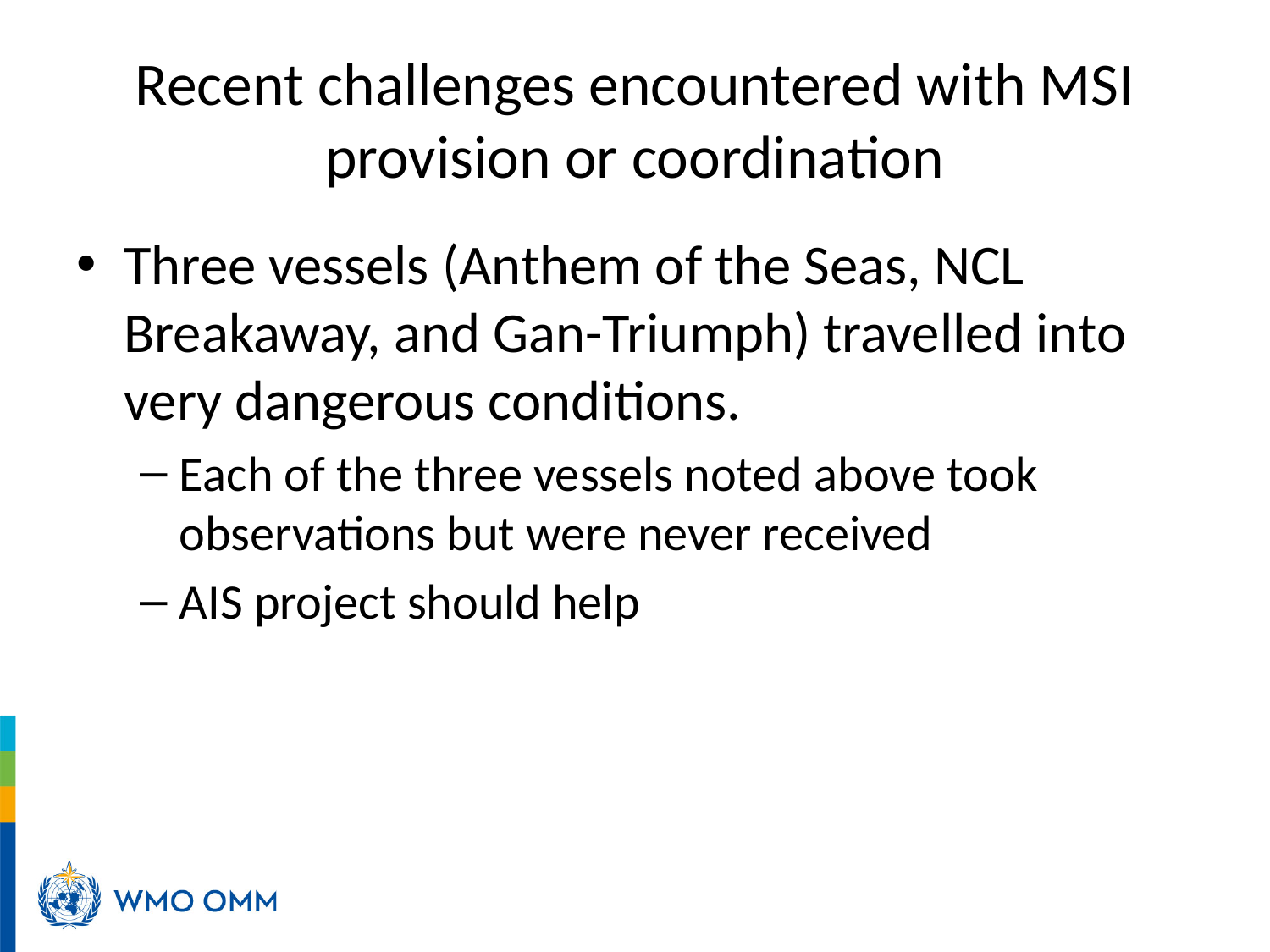

# Recent challenges encountered with MSI provision or coordination
Three vessels (Anthem of the Seas, NCL Breakaway, and Gan-Triumph) travelled into very dangerous conditions.
Each of the three vessels noted above took observations but were never received
AIS project should help